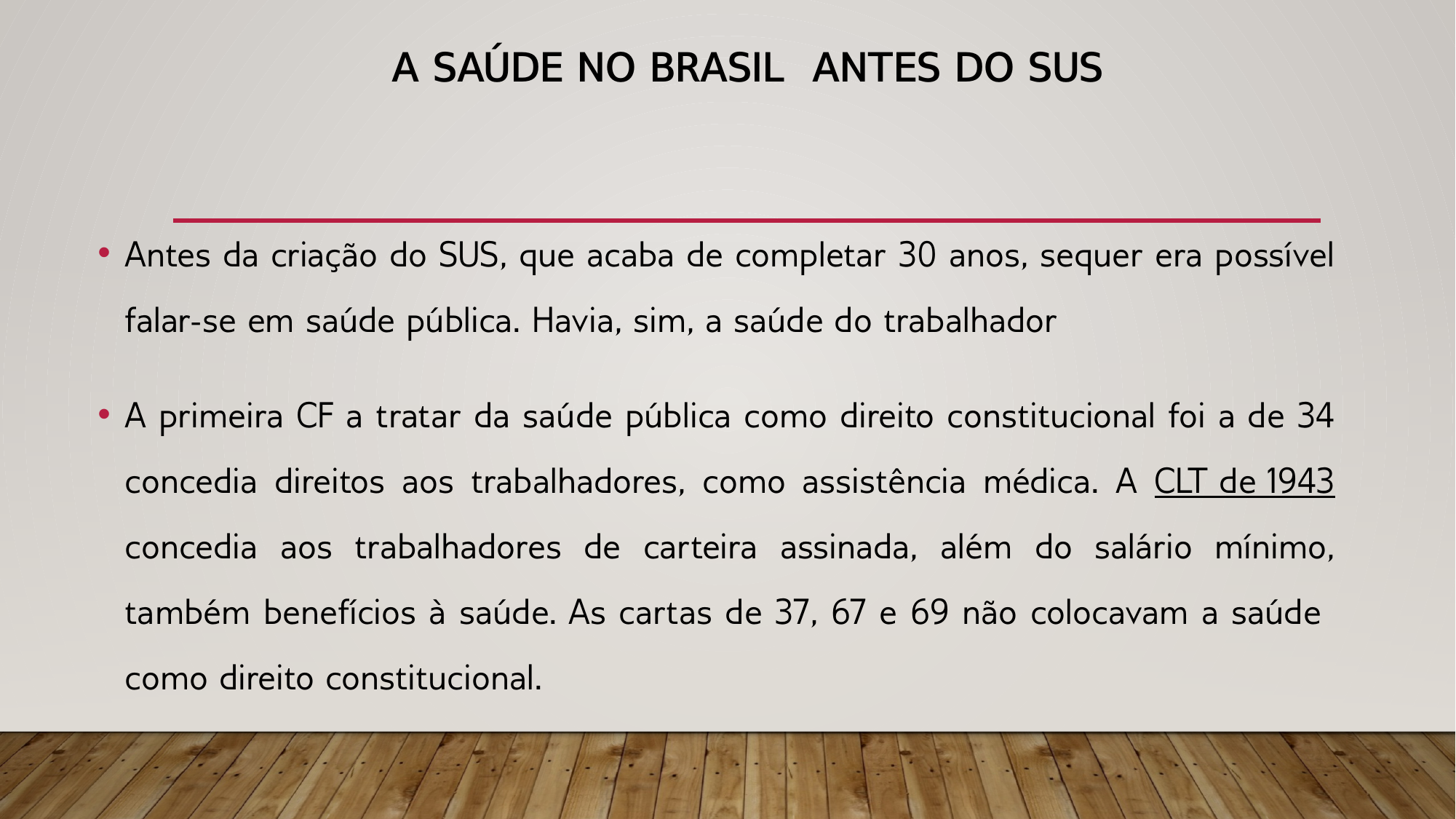

# A Saúde no Brasil  antes do SUS
Antes da criação do SUS, que acaba de completar 30 anos, sequer era possível falar-se em saúde pública. Havia, sim, a saúde do trabalhador
A primeira CF a tratar da saúde pública como direito constitucional foi a de 34 concedia direitos aos trabalhadores, como assistência médica. A CLT de 1943 concedia aos trabalhadores de carteira assinada, além do salário mínimo, também benefícios à saúde. As cartas de 37, 67 e 69 não colocavam a saúde  como direito constitucional.